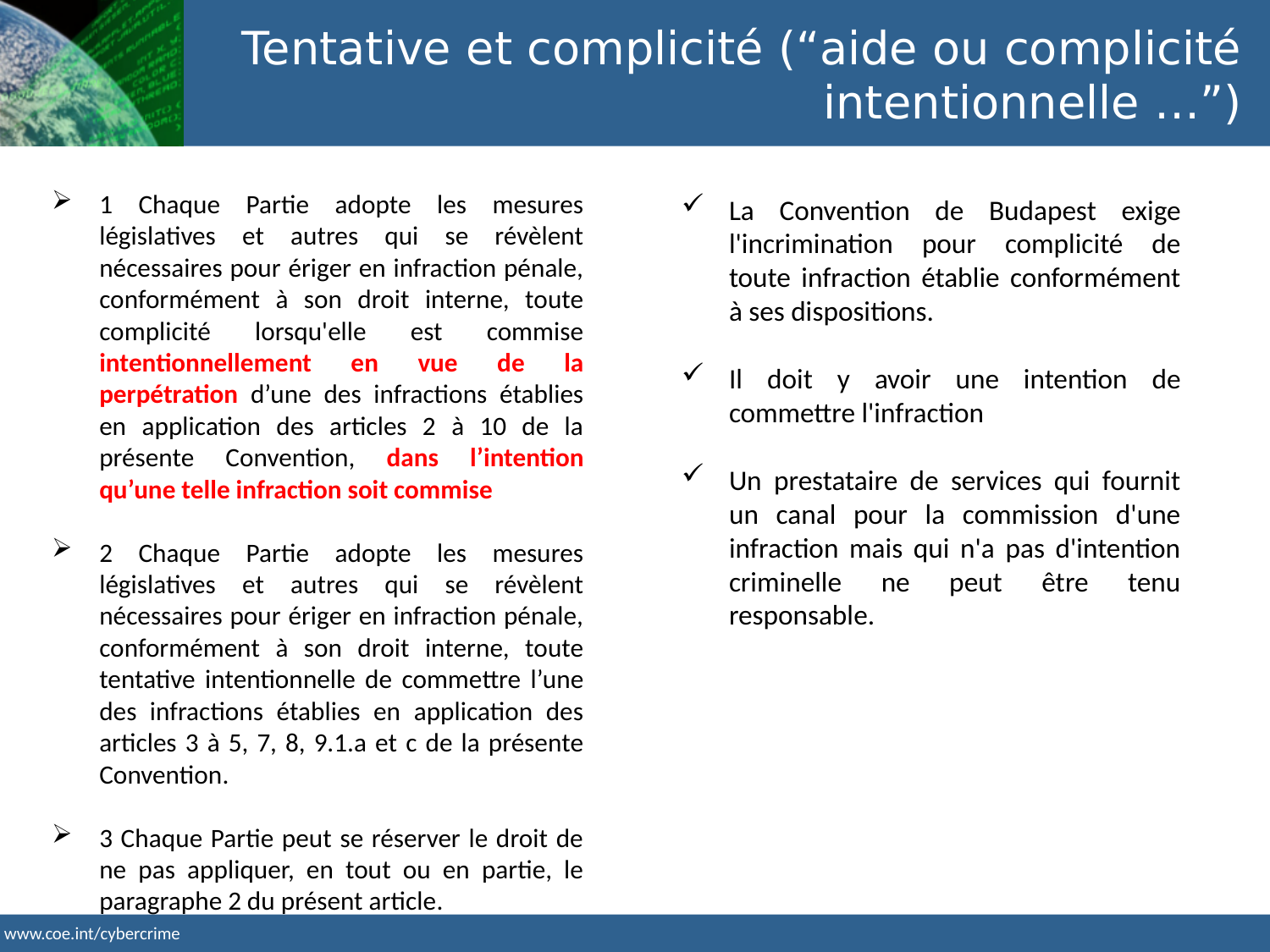

Tentative et complicité (“aide ou complicité intentionnelle …”)
1 Chaque Partie adopte les mesures législatives et autres qui se révèlent nécessaires pour ériger en infraction pénale, conformément à son droit interne, toute complicité lorsqu'elle est commise intentionnellement en vue de la perpétration d’une des infractions établies en application des articles 2 à 10 de la présente Convention, dans l’intention qu’une telle infraction soit commise

2 Chaque Partie adopte les mesures législatives et autres qui se révèlent nécessaires pour ériger en infraction pénale, conformément à son droit interne, toute tentative intentionnelle de commettre l’une des infractions établies en application des articles 3 à 5, 7, 8, 9.1.a et c de la présente Convention.

3 Chaque Partie peut se réserver le droit de ne pas appliquer, en tout ou en partie, le paragraphe 2 du présent article.
La Convention de Budapest exige l'incrimination pour complicité de toute infraction établie conformément à ses dispositions.

Il doit y avoir une intention de commettre l'infraction

Un prestataire de services qui fournit un canal pour la commission d'une infraction mais qui n'a pas d'intention criminelle ne peut être tenu responsable.